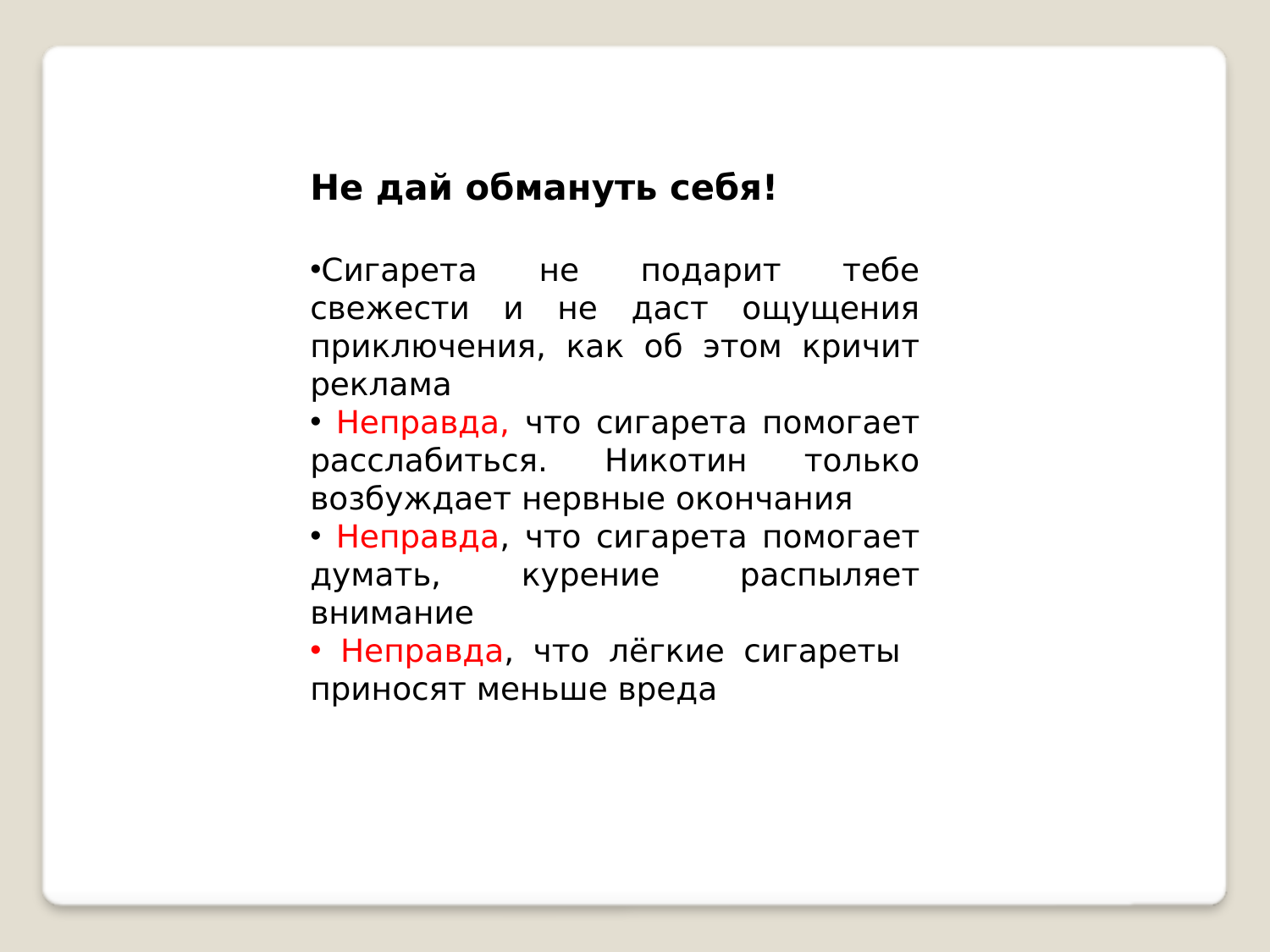

Не дай обмануть себя!

Сигарета не подарит тебе свежести и не даст ощущения приключения, как об этом кричит реклама
 Неправда, что сигарета помогает расслабиться. Никотин только возбуждает нервные окончания
 Неправда, что сигарета помогает думать, курение распыляет внимание
 Неправда, что лёгкие сигареты  приносят меньше вреда